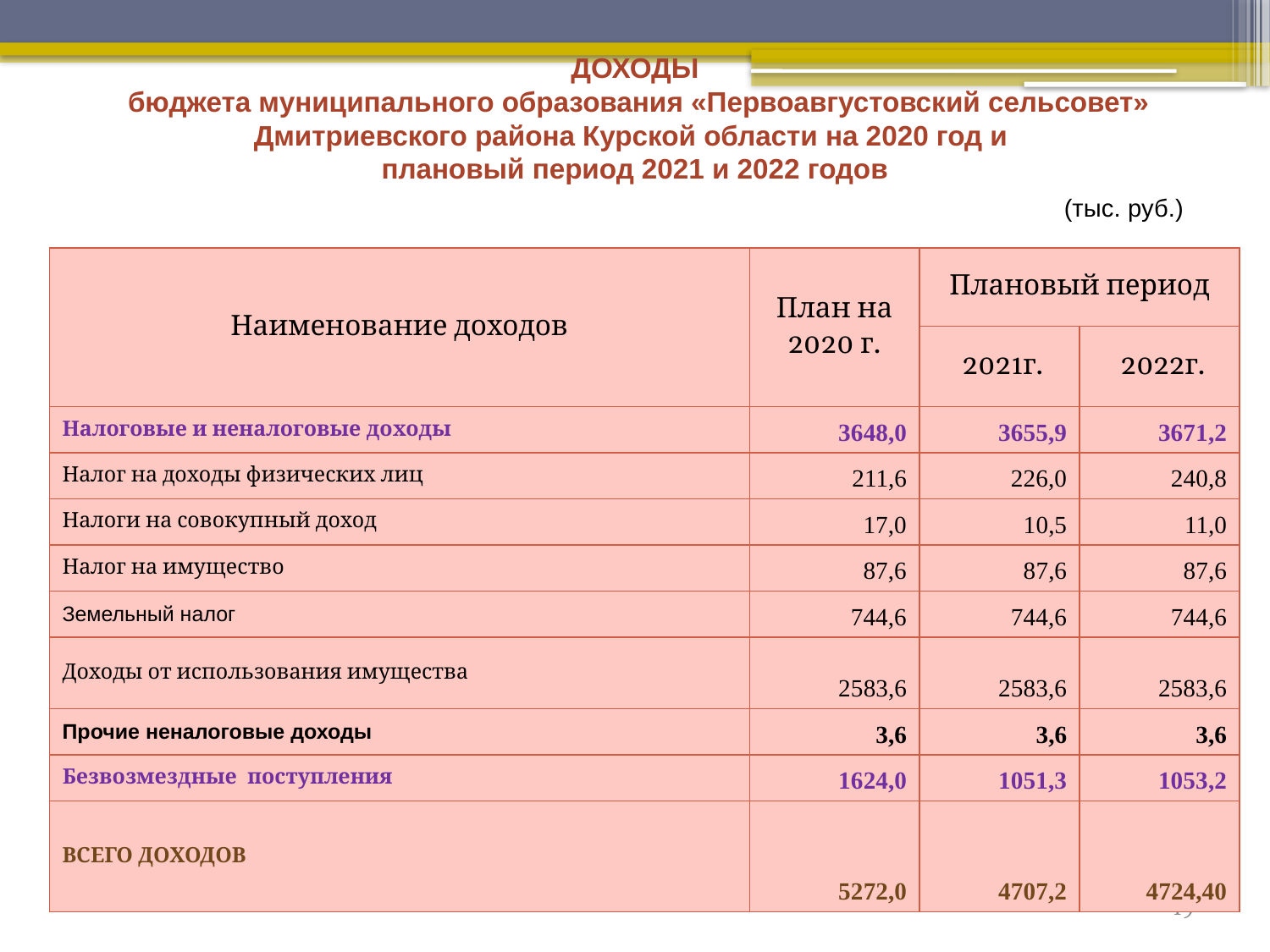

ДОХОДЫ
 бюджета муниципального образования «Первоавгустовский сельсовет» Дмитриевского района Курской области на 2020 год и
плановый период 2021 и 2022 годов
                                                                                                              (тыс. руб.)

| Наименование доходов | План на 2020 г. | Плановый период |  |
| --- | --- | --- | --- |
|  |  | 2021г. | 2022г. |
| Налоговые и неналоговые доходы | 3648,0 | 3655,9 | 3671,2 |
| Налог на доходы физических лиц | 211,6 | 226,0 | 240,8 |
| Налоги на совокупный доход | 17,0 | 10,5 | 11,0 |
| Налог на имущество | 87,6 | 87,6 | 87,6 |
| Земельный налог | 744,6 | 744,6 | 744,6 |
| Доходы от использования имущества | 2583,6 | 2583,6 | 2583,6 |
| Прочие неналоговые доходы | 3,6 | 3,6 | 3,6 |
| Безвозмездные поступления | 1624,0 | 1051,3 | 1053,2 |
| ВСЕГО ДОХОДОВ | 5272,0 | 4707,2 | 4724,40 |
19